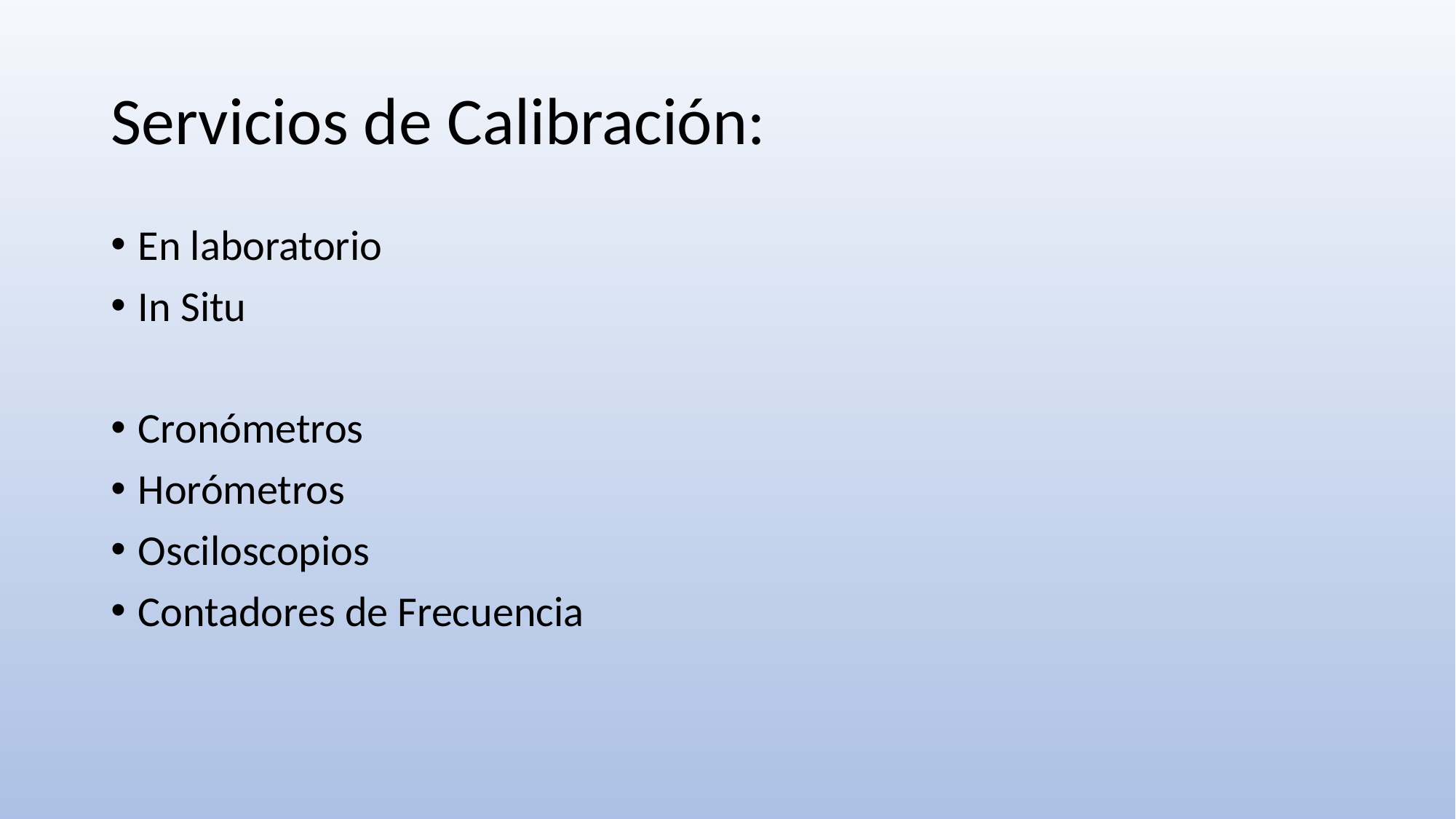

# Servicios de Calibración:
En laboratorio
In Situ

Cronómetros
Horómetros
Osciloscopios
Contadores de Frecuencia